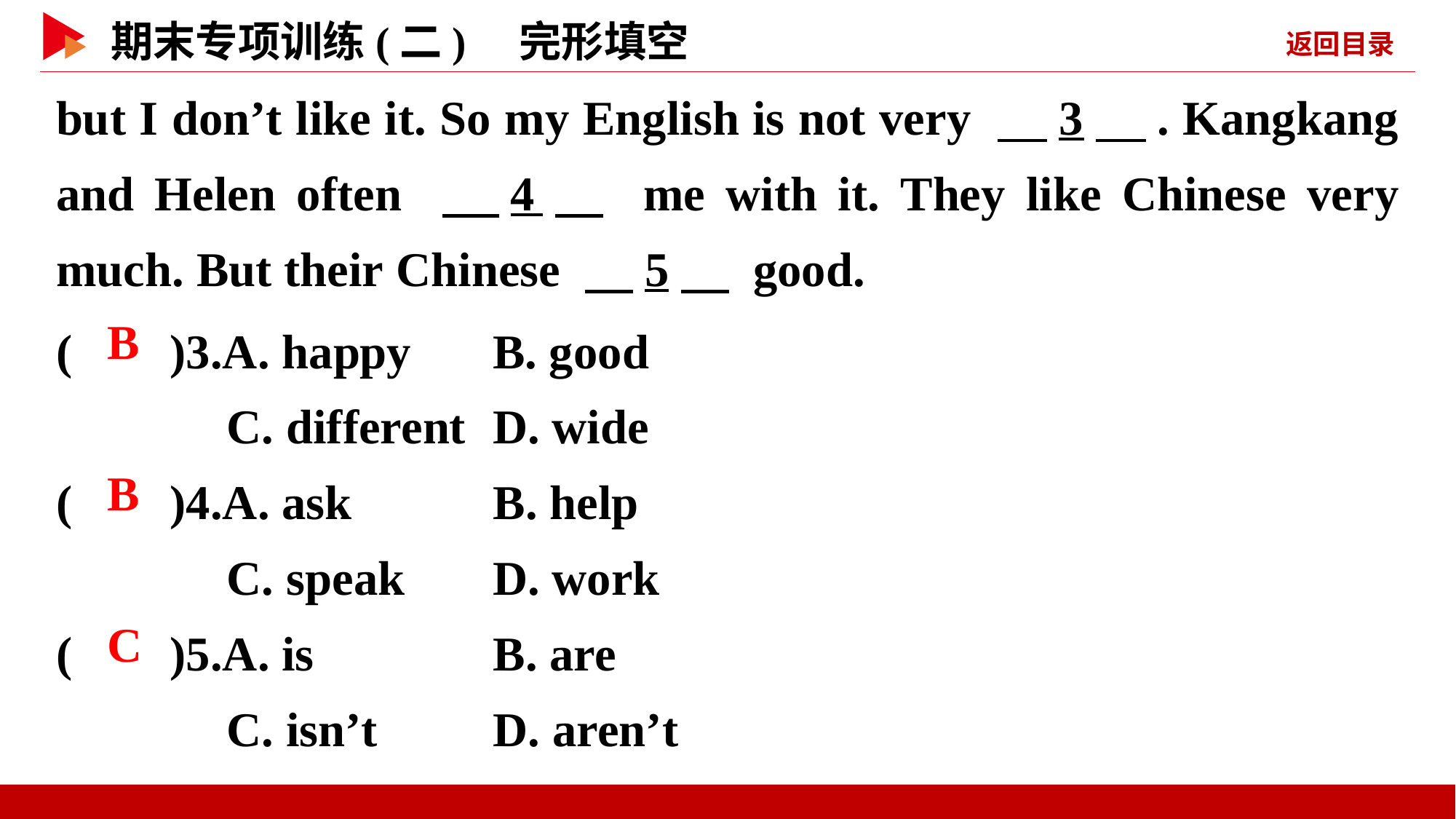

but I don’t like it. So my English is not very 　3　. Kangkang and Helen often 　4　 me with it. They like Chinese very much. But their Chinese 　5　 good.
(        )3.A. happy	B. good
              C. different	D. wide
(        )4.A. ask	         B. help
              C. speak	D. work
(        )5.A. is	         B. are
              C. isn’t	         D. aren’t
   B
   B
   C